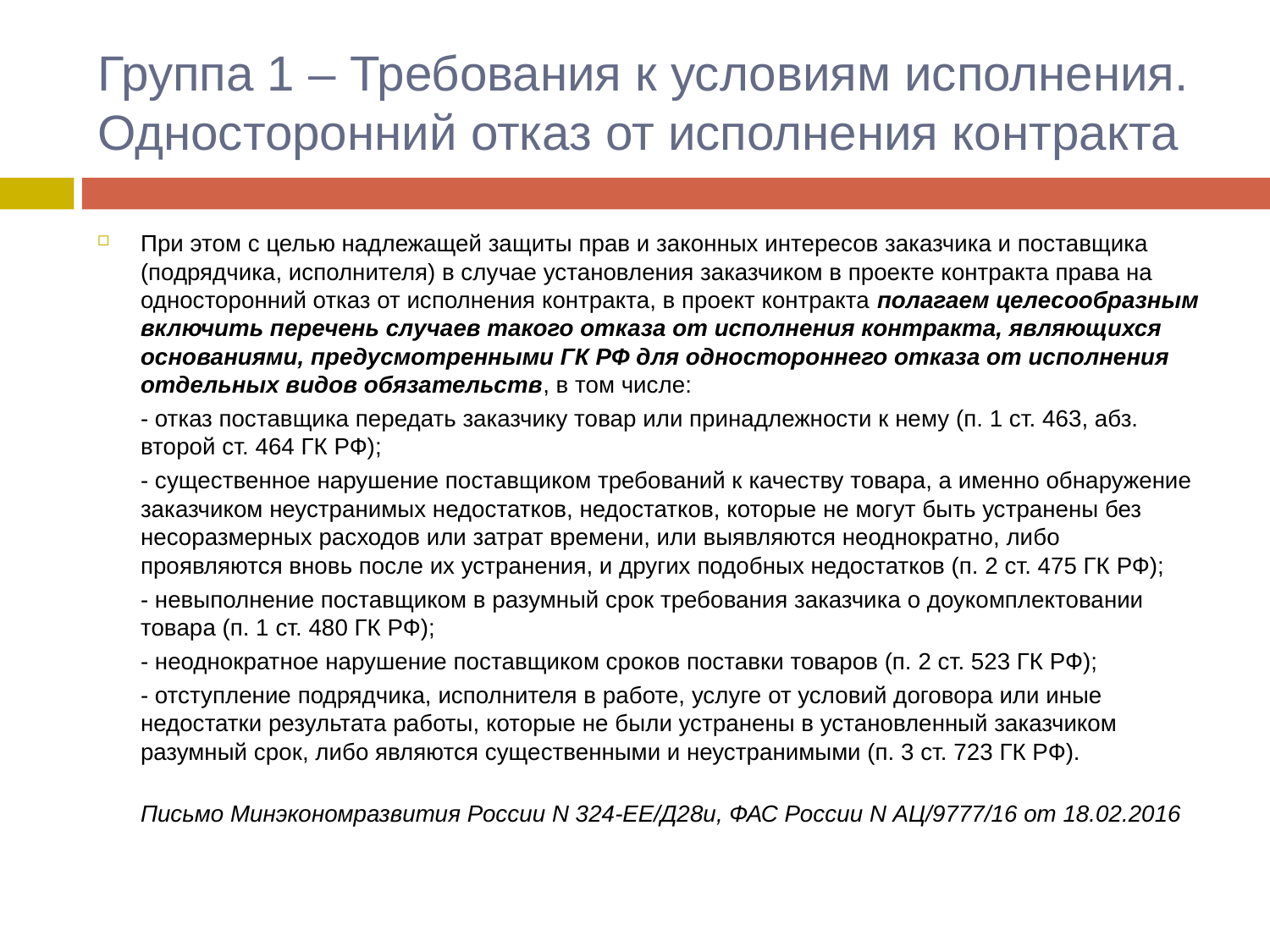

# Группа 1 – Требования к условиям исполнения. Односторонний отказ от исполнения контракта
При этом с целью надлежащей защиты прав и законных интересов заказчика и поставщика (подрядчика, исполнителя) в случае установления заказчиком в проекте контракта права на односторонний отказ от исполнения контракта, в проект контракта полагаем целесообразным включить перечень случаев такого отказа от исполнения контракта, являющихся основаниями, предусмотренными ГК РФ для одностороннего отказа от исполнения отдельных видов обязательств, в том числе:
	- отказ поставщика передать заказчику товар или принадлежности к нему (п. 1 ст. 463, абз. второй ст. 464 ГК РФ);
	- существенное нарушение поставщиком требований к качеству товара, а именно обнаружение заказчиком неустранимых недостатков, недостатков, которые не могут быть устранены без несоразмерных расходов или затрат времени, или выявляются неоднократно, либо проявляются вновь после их устранения, и других подобных недостатков (п. 2 ст. 475 ГК РФ);
	- невыполнение поставщиком в разумный срок требования заказчика о доукомплектовании товара (п. 1 ст. 480 ГК РФ);
	- неоднократное нарушение поставщиком сроков поставки товаров (п. 2 ст. 523 ГК РФ);
	- отступление подрядчика, исполнителя в работе, услуге от условий договора или иные недостатки результата работы, которые не были устранены в установленный заказчиком разумный срок, либо являются существенными и неустранимыми (п. 3 ст. 723 ГК РФ).
Письмо Минэкономразвития России N 324-ЕЕ/Д28и, ФАС России N АЦ/9777/16 от 18.02.2016